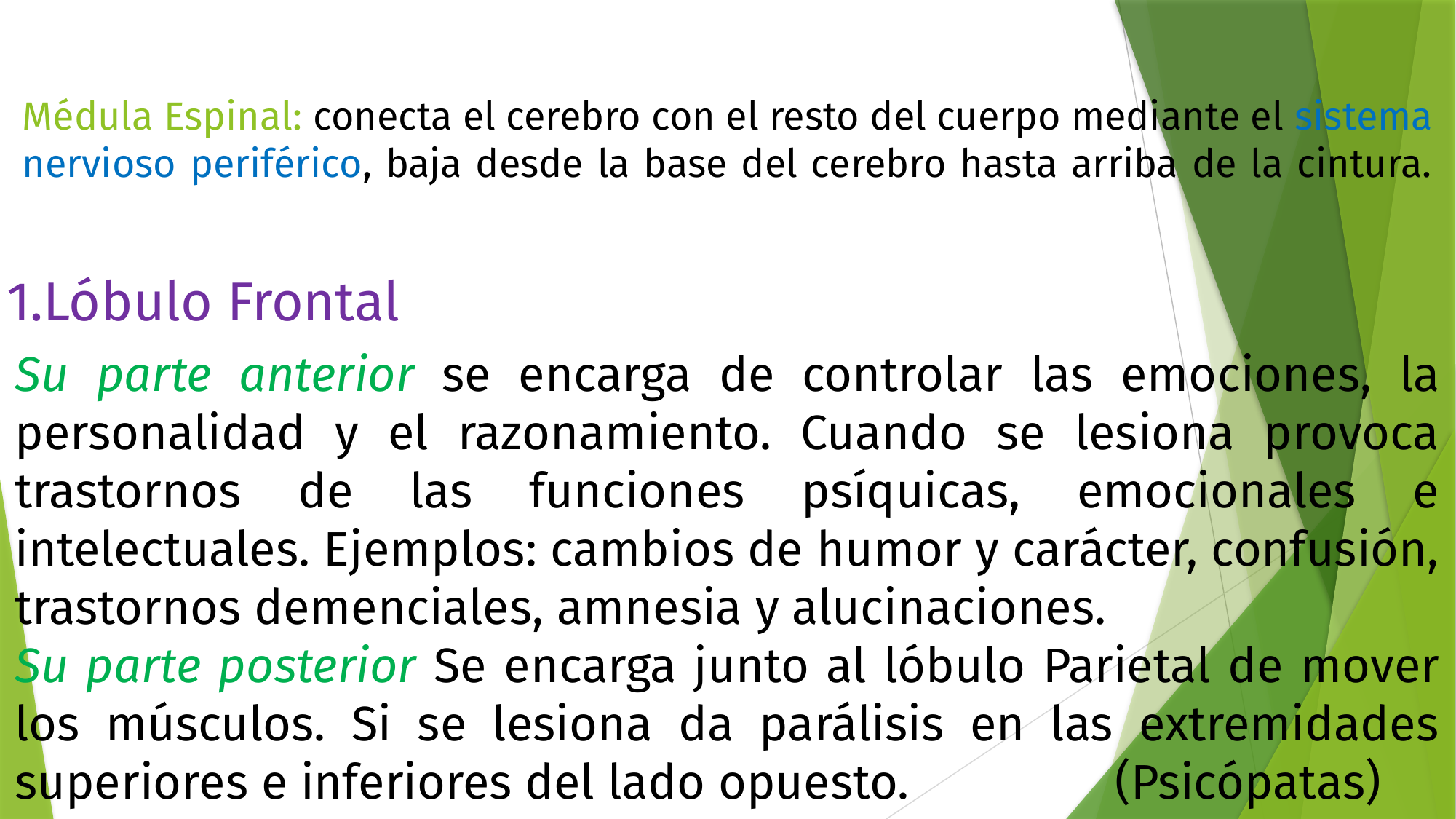

# Médula Espinal: conecta el cerebro con el resto del cuerpo mediante el sistema nervioso periférico, baja desde la base del cerebro hasta arriba de la cintura.
1.Lóbulo Frontal
Su parte anterior se encarga de controlar las emociones, la personalidad y el razonamiento. Cuando se lesiona provoca trastornos de las funciones psíquicas, emocionales e intelectuales. Ejemplos: cambios de humor y carácter, confusión, trastornos demenciales, amnesia y alucinaciones.
Su parte posterior Se encarga junto al lóbulo Parietal de mover los músculos. Si se lesiona da parálisis en las extremidades superiores e inferiores del lado opuesto.                (Psicópatas)